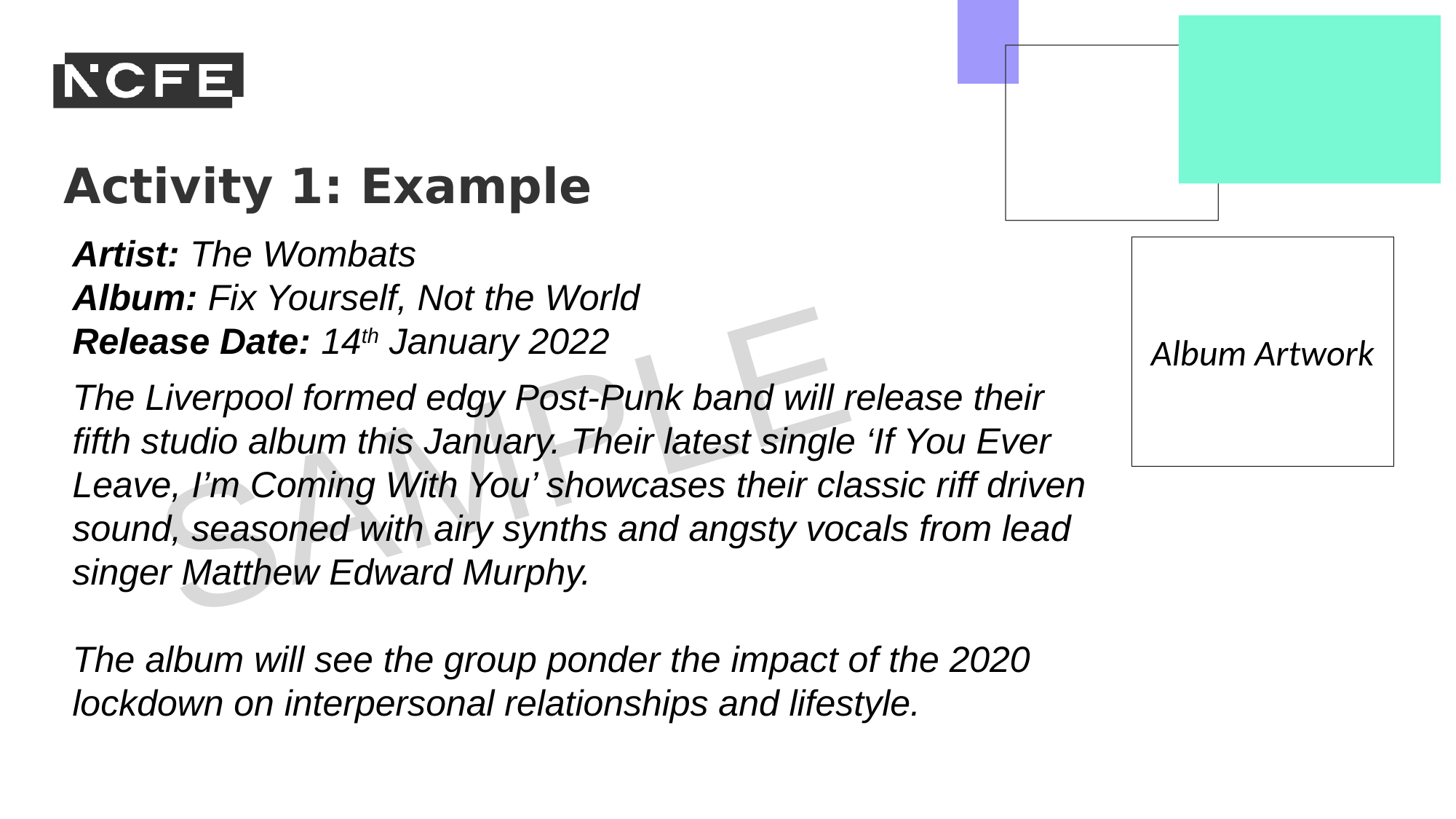

Activity 1: Example
Artist: The Wombats
Album: Fix Yourself, Not the World
Release Date: 14th January 2022

Album Artwork

The Liverpool formed edgy Post-Punk band will release their fifth studio album this January. Their latest single ‘If You Ever Leave, I’m Coming With You’ showcases their classic riff driven sound, seasoned with airy synths and angsty vocals from lead singer Matthew Edward Murphy.

The album will see the group ponder the impact of the 2020 lockdown on interpersonal relationships and lifestyle.